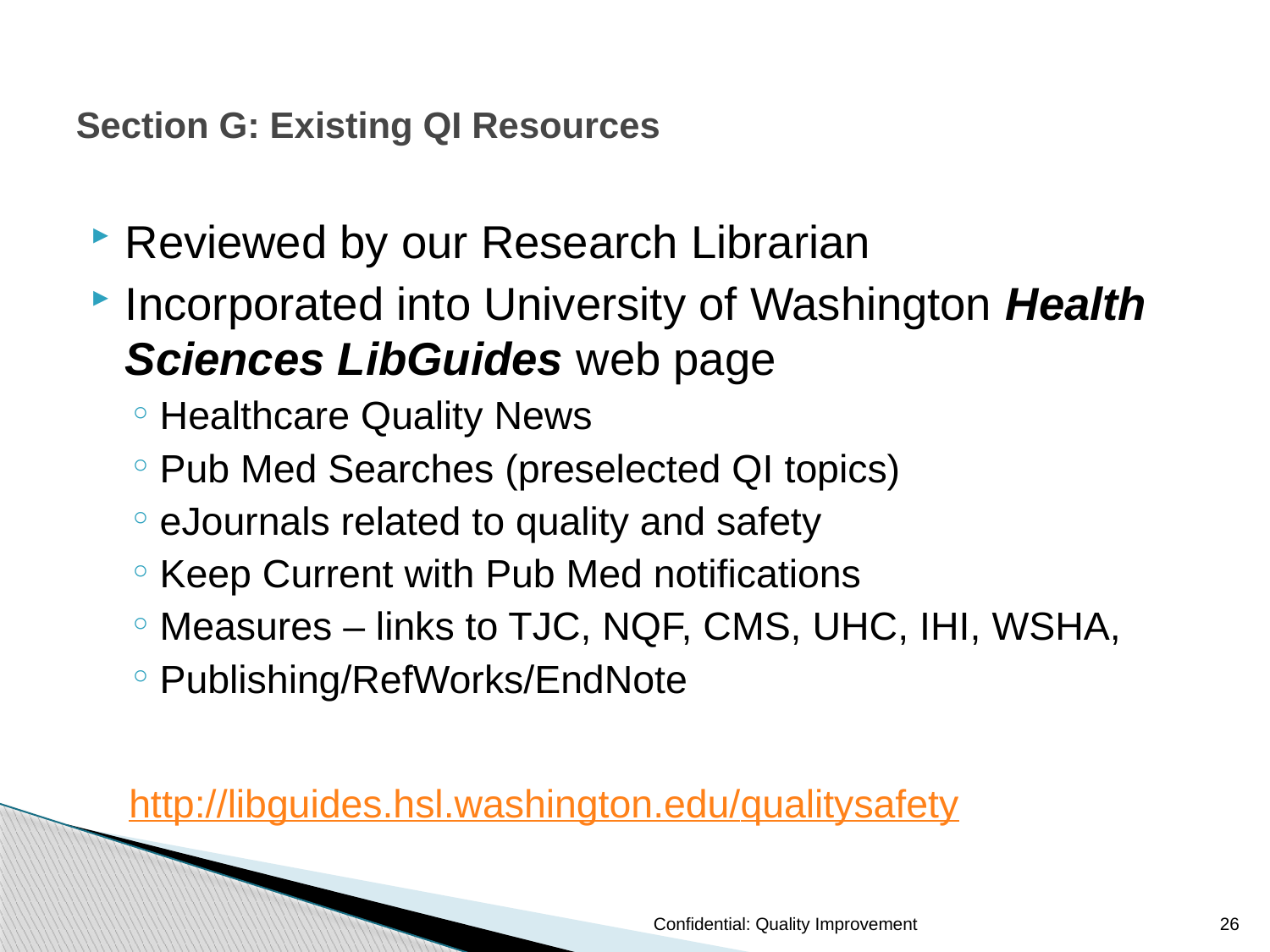

# Section G: Existing QI Resources
Reviewed by our Research Librarian
Incorporated into University of Washington Health Sciences LibGuides web page
Healthcare Quality News
Pub Med Searches (preselected QI topics)
eJournals related to quality and safety
Keep Current with Pub Med notifications
Measures – links to TJC, NQF, CMS, UHC, IHI, WSHA,
Publishing/RefWorks/EndNote

http://libguides.hsl.washington.edu/qualitysafety

Confidential: Quality Improvement
26